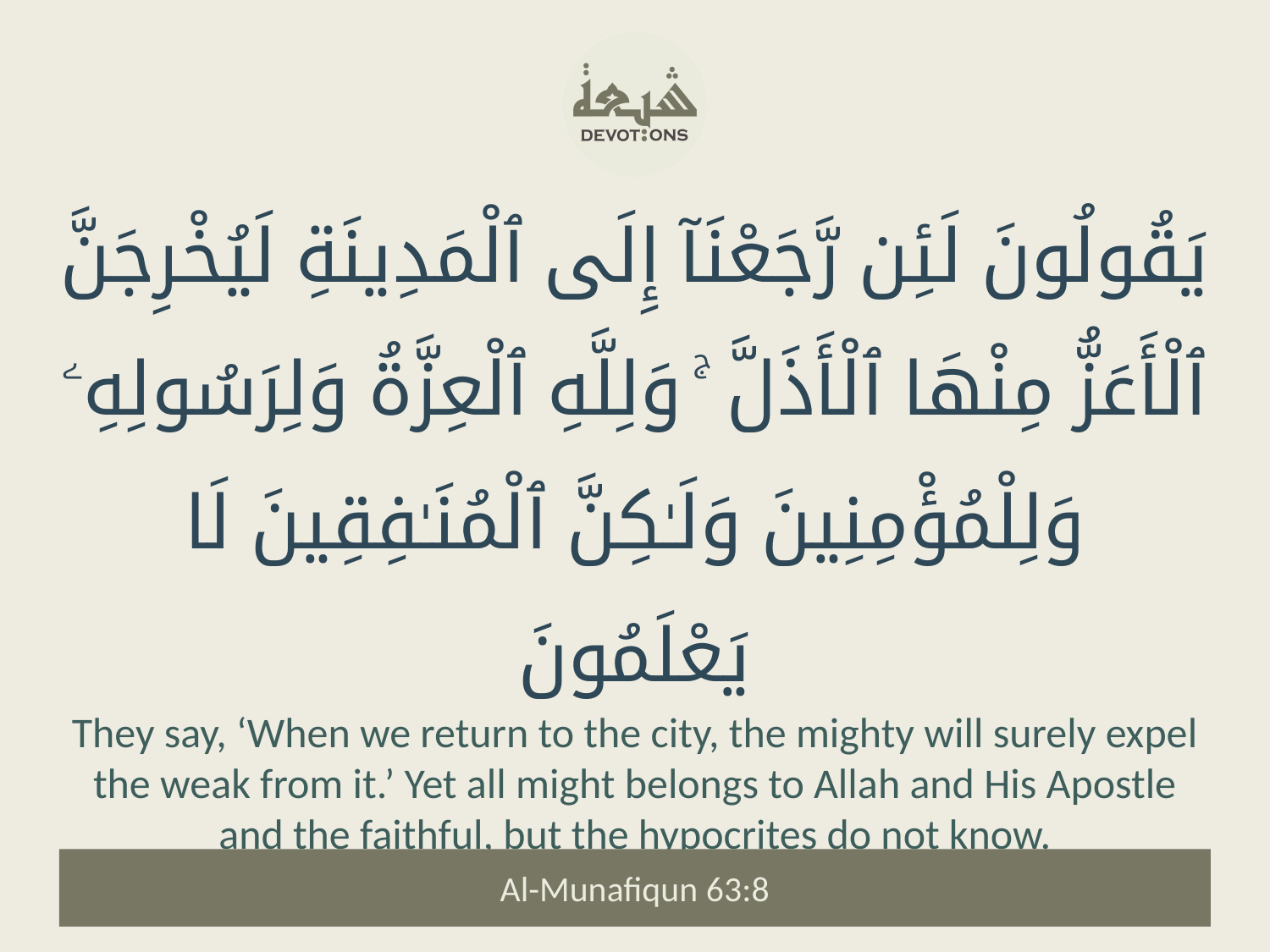

يَقُولُونَ لَئِن رَّجَعْنَآ إِلَى ٱلْمَدِينَةِ لَيُخْرِجَنَّ ٱلْأَعَزُّ مِنْهَا ٱلْأَذَلَّ ۚ وَلِلَّهِ ٱلْعِزَّةُ وَلِرَسُولِهِۦ وَلِلْمُؤْمِنِينَ وَلَـٰكِنَّ ٱلْمُنَـٰفِقِينَ لَا يَعْلَمُونَ
They say, ‘When we return to the city, the mighty will surely expel the weak from it.’ Yet all might belongs to Allah and His Apostle and the faithful, but the hypocrites do not know.
Al-Munafiqun 63:8